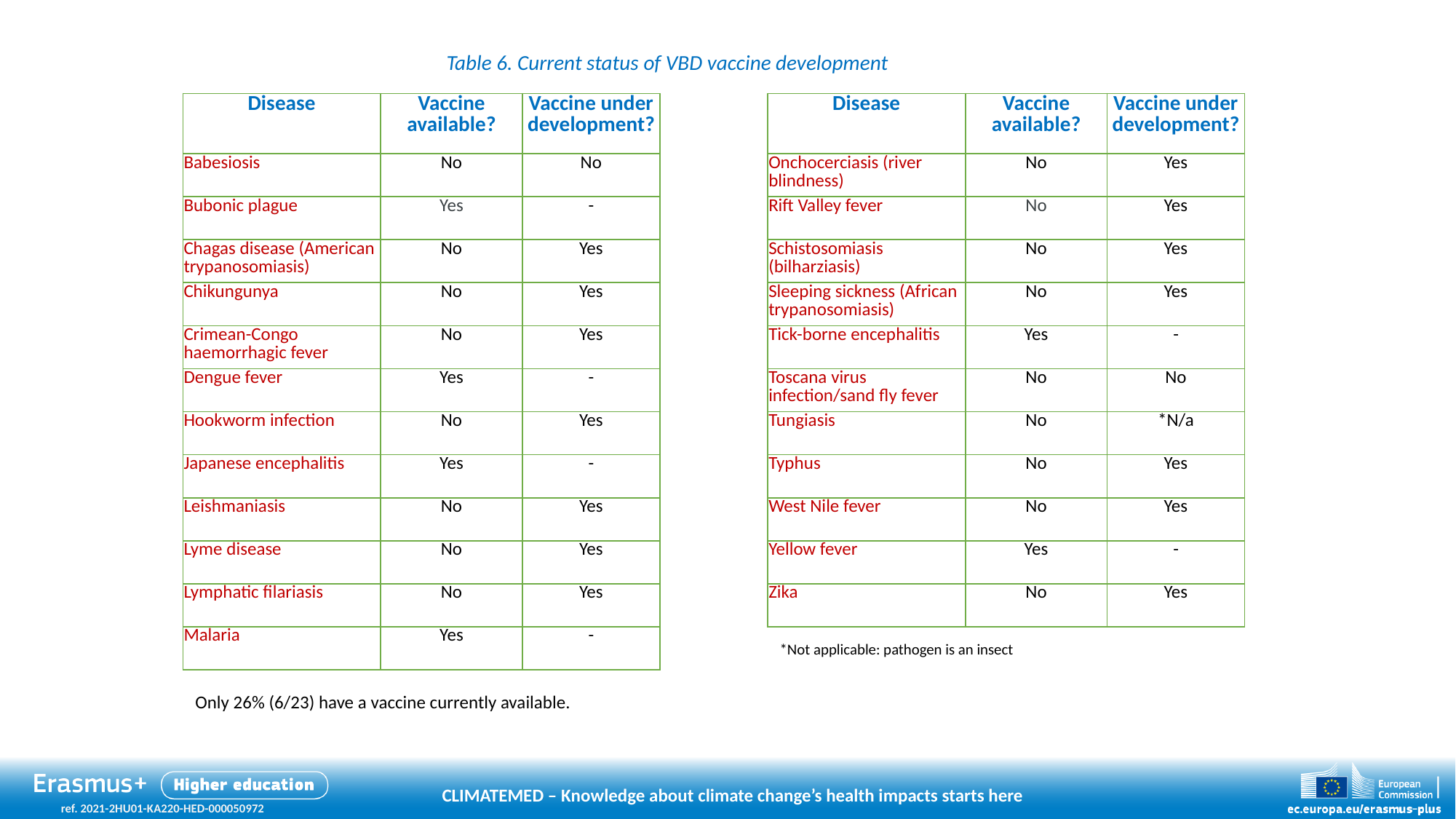

Table 6. Current status of VBD vaccine development
| Disease | Vaccine available? | Vaccine under development? |
| --- | --- | --- |
| Babesiosis | No | No |
| Bubonic plague | Yes | - |
| Chagas disease (American trypanosomiasis) | No | Yes |
| Chikungunya | No | Yes |
| Crimean-Congo haemorrhagic fever | No | Yes |
| Dengue fever | Yes | - |
| Hookworm infection | No | Yes |
| Japanese encephalitis | Yes | - |
| Leishmaniasis | No | Yes |
| Lyme disease | No | Yes |
| Lymphatic filariasis | No | Yes |
| Malaria | Yes | - |
| Disease | Vaccine available? | Vaccine under development? |
| --- | --- | --- |
| Onchocerciasis (river blindness) | No | Yes |
| Rift Valley fever | No | Yes |
| Schistosomiasis (bilharziasis) | No | Yes |
| Sleeping sickness (African trypanosomiasis) | No | Yes |
| Tick-borne encephalitis | Yes | - |
| Toscana virus infection/sand fly fever | No | No |
| Tungiasis | No | \*N/a |
| Typhus | No | Yes |
| West Nile fever | No | Yes |
| Yellow fever | Yes | - |
| Zika | No | Yes |
*Not applicable: pathogen is an insect
Only 26% (6/23) have a vaccine currently available.